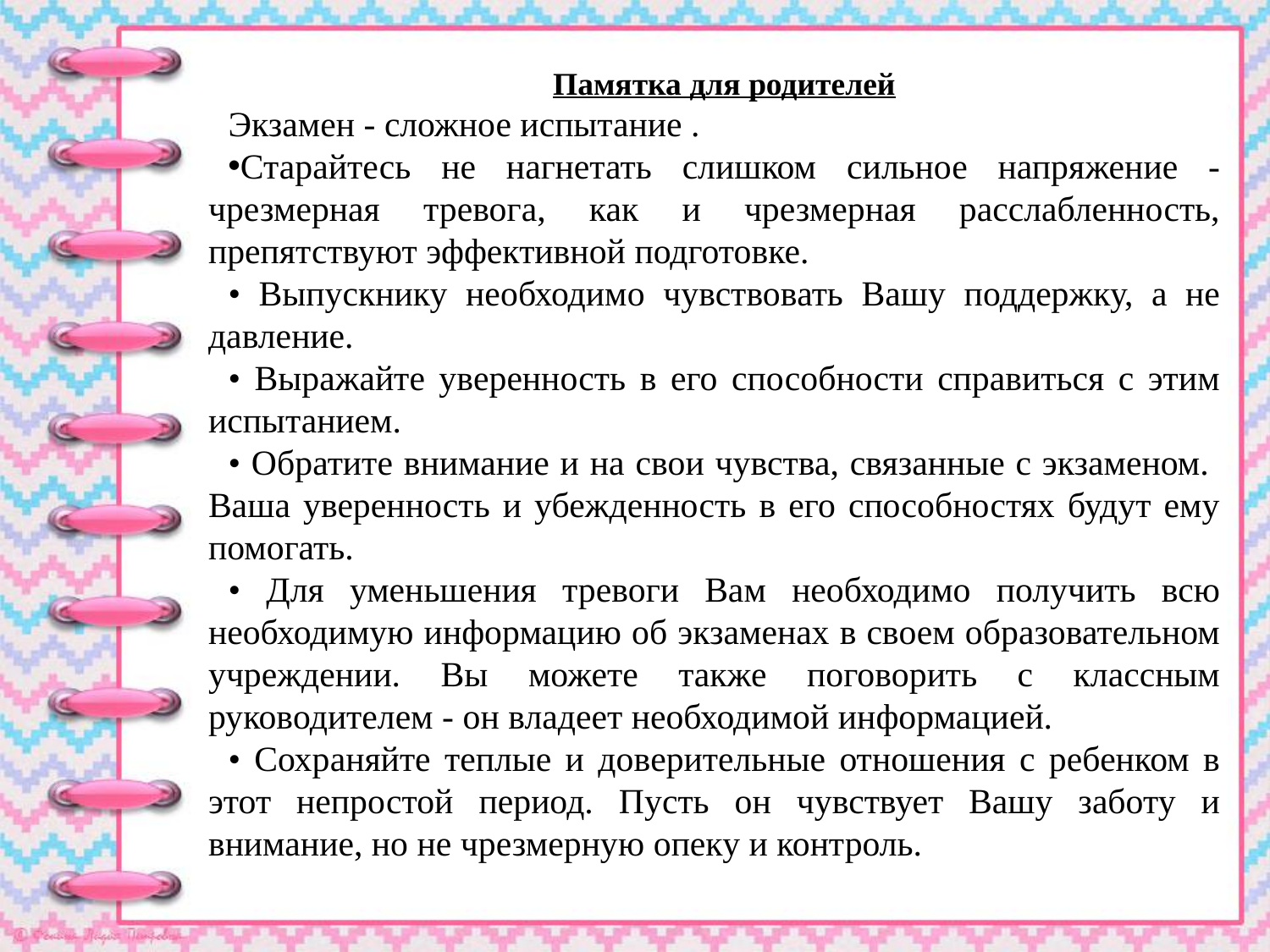

Памятка для родителей
Экзамен - сложное испытание .
Старайтесь не нагнетать слишком сильное напряжение - чрезмерная тревога, как и чрезмерная расслабленность, препятствуют эффективной подготовке.
• Выпускнику необходимо чувствовать Вашу поддержку, а не давление.
• Выражайте уверенность в его способности справиться с этим испытанием.
• Обратите внимание и на свои чувства, связанные с экзаменом.  Ваша уверенность и убежденность в его способностях будут ему помогать.
• Для уменьшения тревоги Вам необходимо получить всю необходимую информацию об экзаменах в своем образовательном учреждении. Вы можете также поговорить с классным руководителем - он владеет необходимой информацией.
• Сохраняйте теплые и доверительные отношения с ребенком в этот непростой период. Пусть он чувствует Вашу заботу и внимание, но не чрезмерную опеку и контроль.